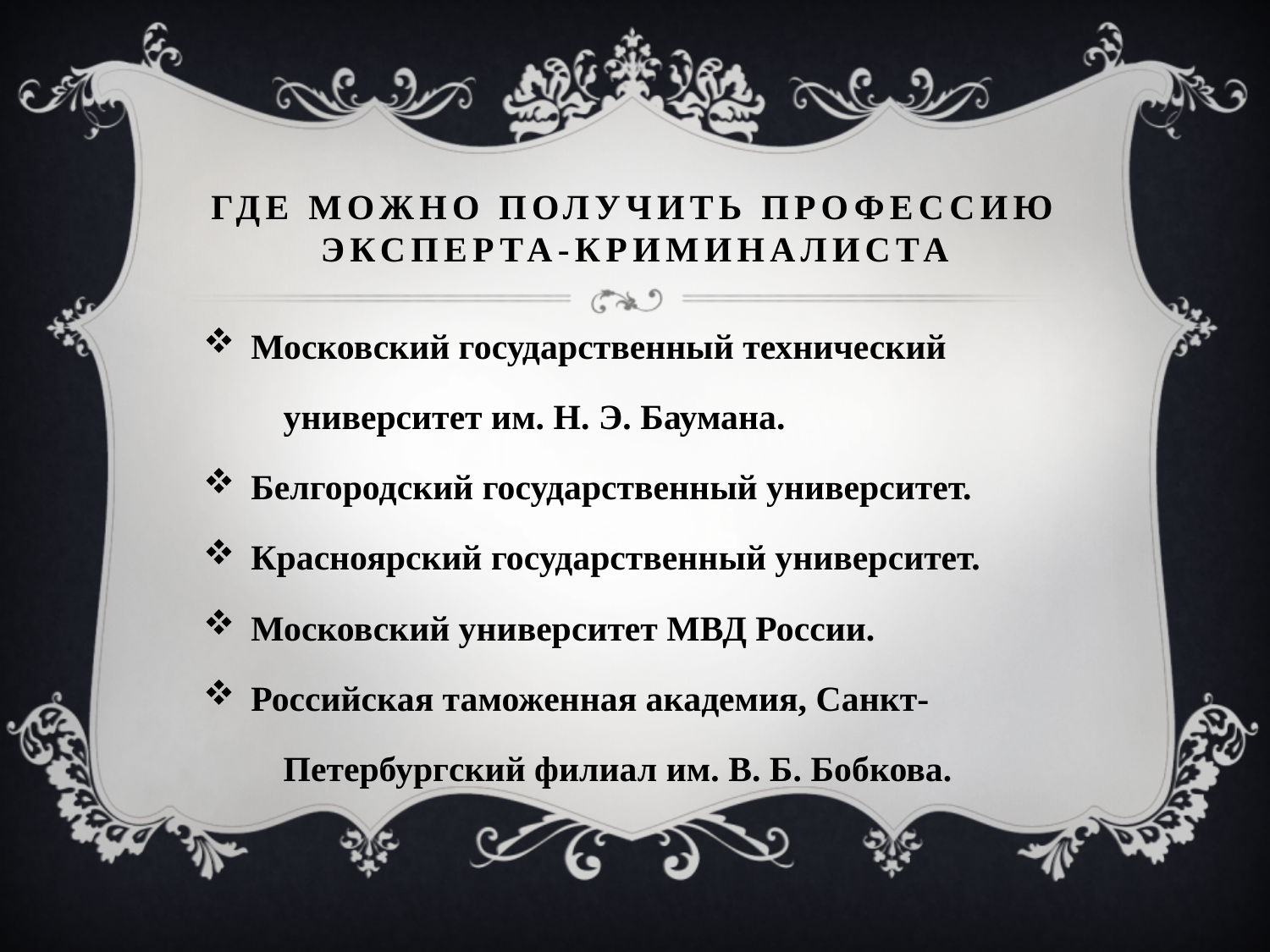

# Где можно получить профессию эксперта-криминалиста
Московский государственный технический
         университет им. Н. Э. Баумана.
Белгородский государственный университет.
Красноярский государственный университет.
Московский университет МВД России.
Российская таможенная академия, Санкт-
         Петербургский филиал им. В. Б. Бобкова.